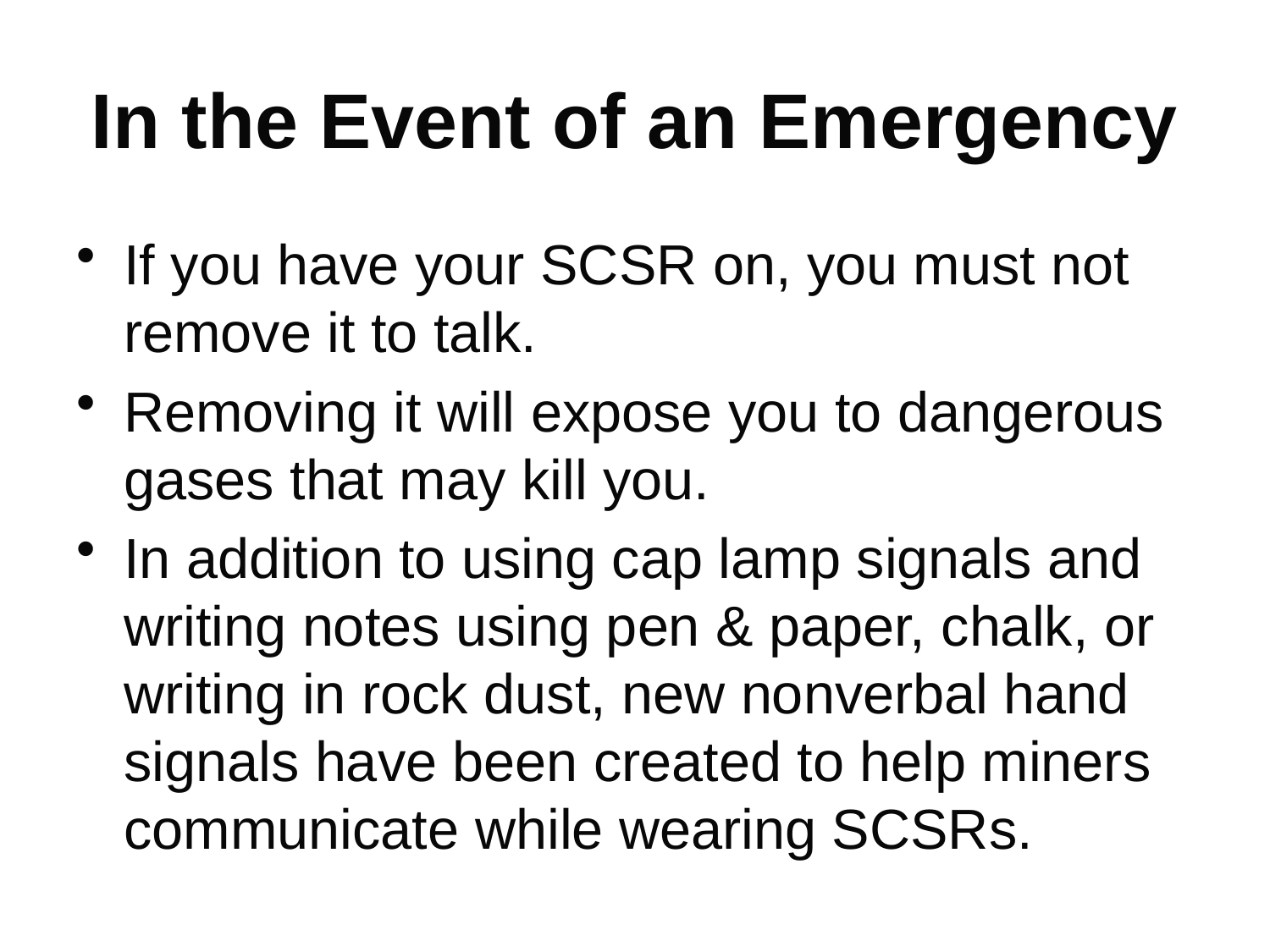

# In the Event of an Emergency
If you have your SCSR on, you must not remove it to talk.
Removing it will expose you to dangerous gases that may kill you.
In addition to using cap lamp signals and writing notes using pen & paper, chalk, or writing in rock dust, new nonverbal hand signals have been created to help miners communicate while wearing SCSRs.